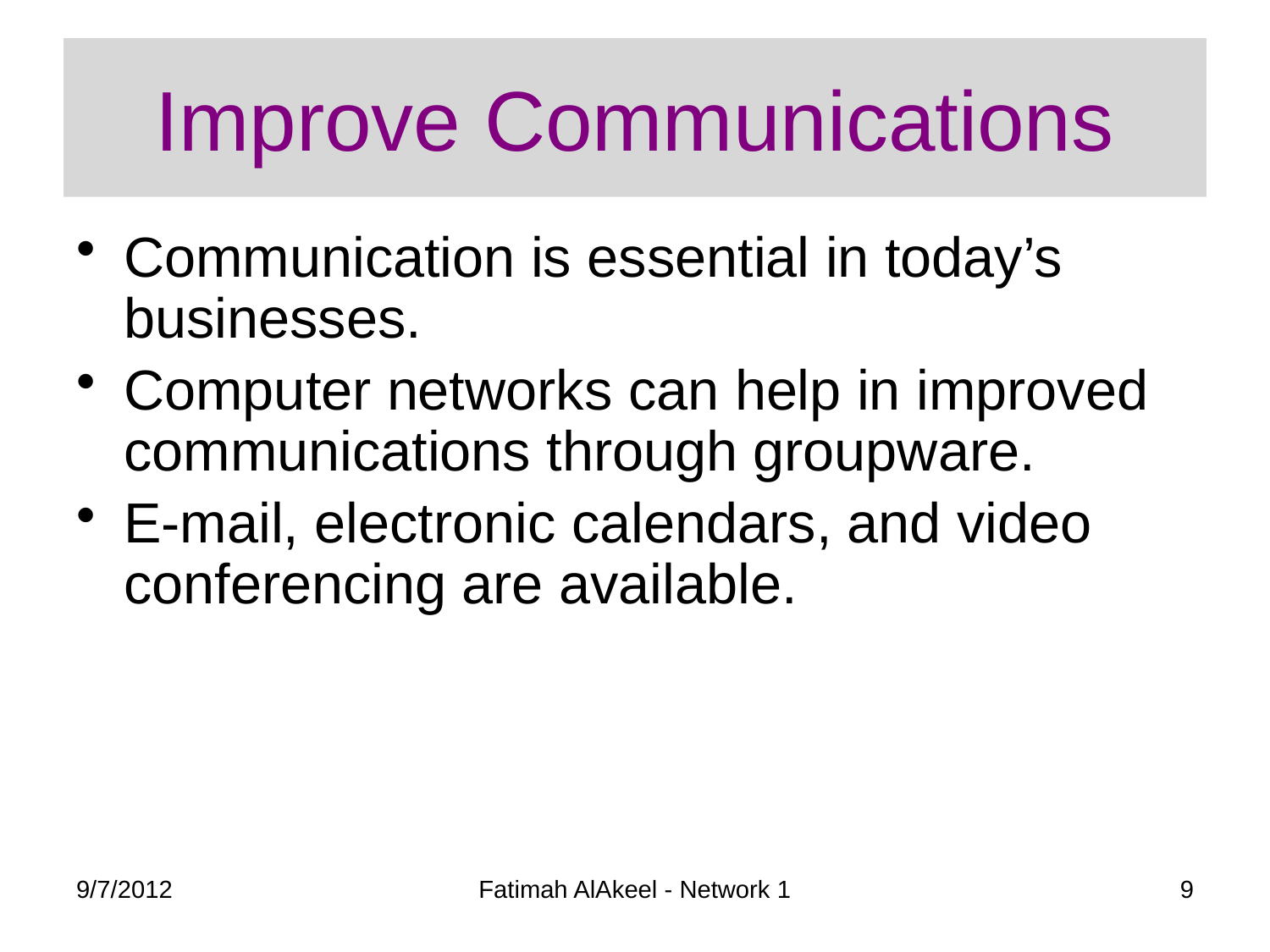

# Improve Communications
Communication is essential in today’s businesses.
Computer networks can help in improved communications through groupware.
E-mail, electronic calendars, and video conferencing are available.
9/7/2012
Fatimah AlAkeel - Network 1
9